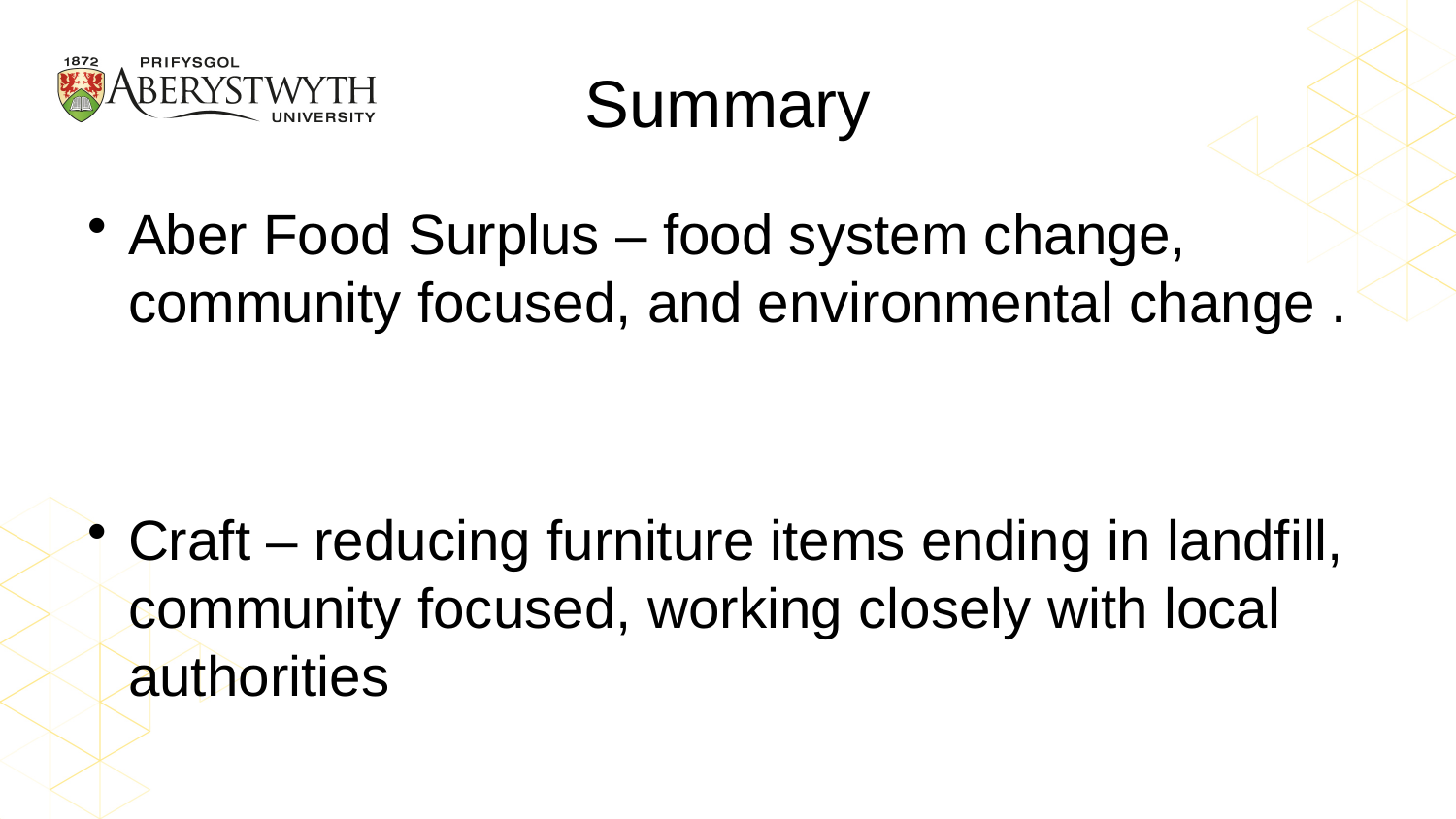

# Summary
Aber Food Surplus – food system change, community focused, and environmental change .

Craft – reducing furniture items ending in landfill, community focused, working closely with local authorities